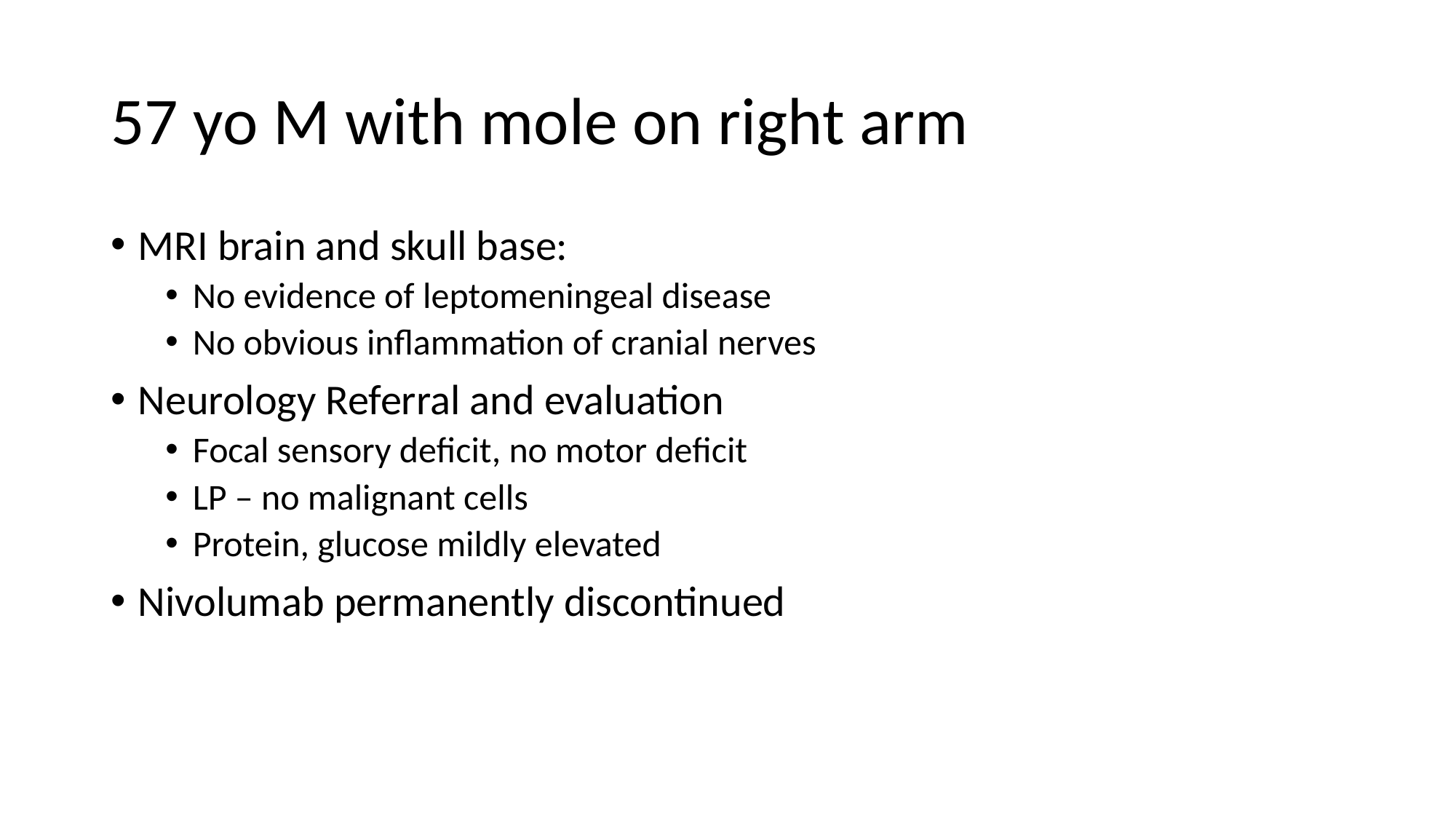

# 57 yo M with mole on right arm
MRI brain and skull base:
No evidence of leptomeningeal disease
No obvious inflammation of cranial nerves
Neurology Referral and evaluation
Focal sensory deficit, no motor deficit
LP – no malignant cells
Protein, glucose mildly elevated
Nivolumab permanently discontinued